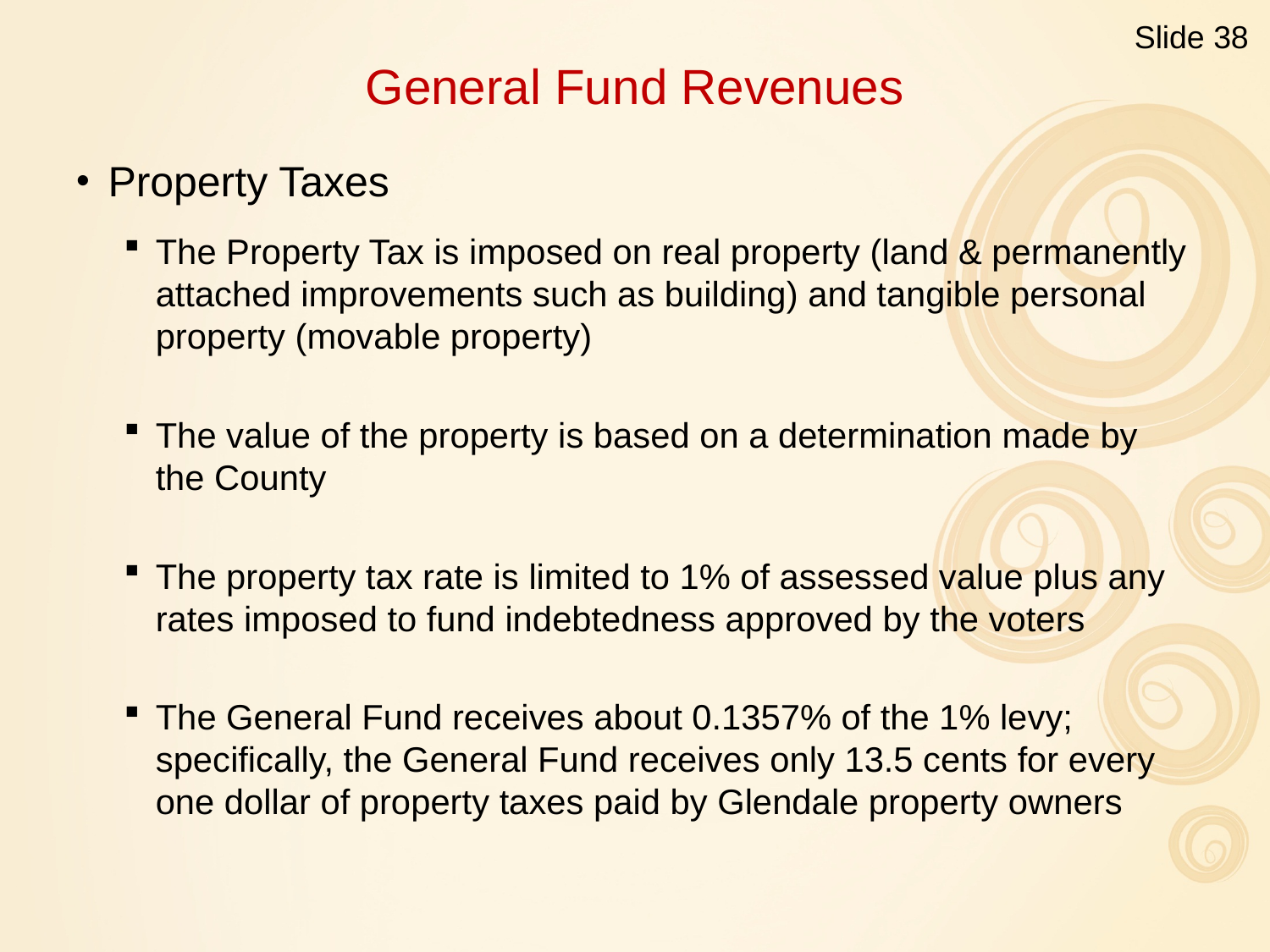

Slide 38
General Fund Revenues
Property Taxes
The Property Tax is imposed on real property (land & permanently attached improvements such as building) and tangible personal property (movable property)

The value of the property is based on a determination made by the County

The property tax rate is limited to 1% of assessed value plus any rates imposed to fund indebtedness approved by the voters

The General Fund receives about 0.1357% of the 1% levy; specifically, the General Fund receives only 13.5 cents for every one dollar of property taxes paid by Glendale property owners